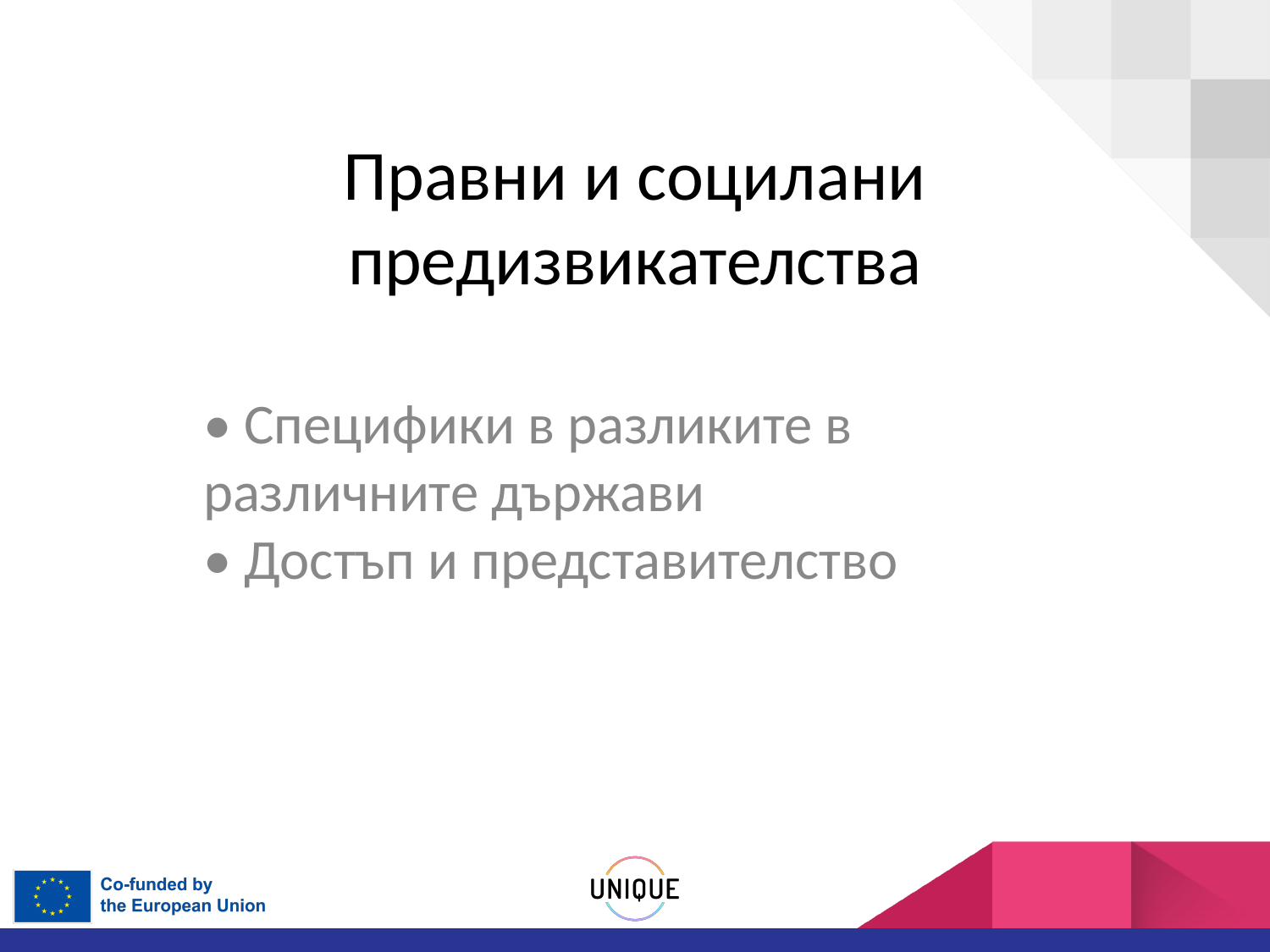

# Правни и социлани предизвикателства
• Специфики в разликите в различните държави
• Достъп и представителство